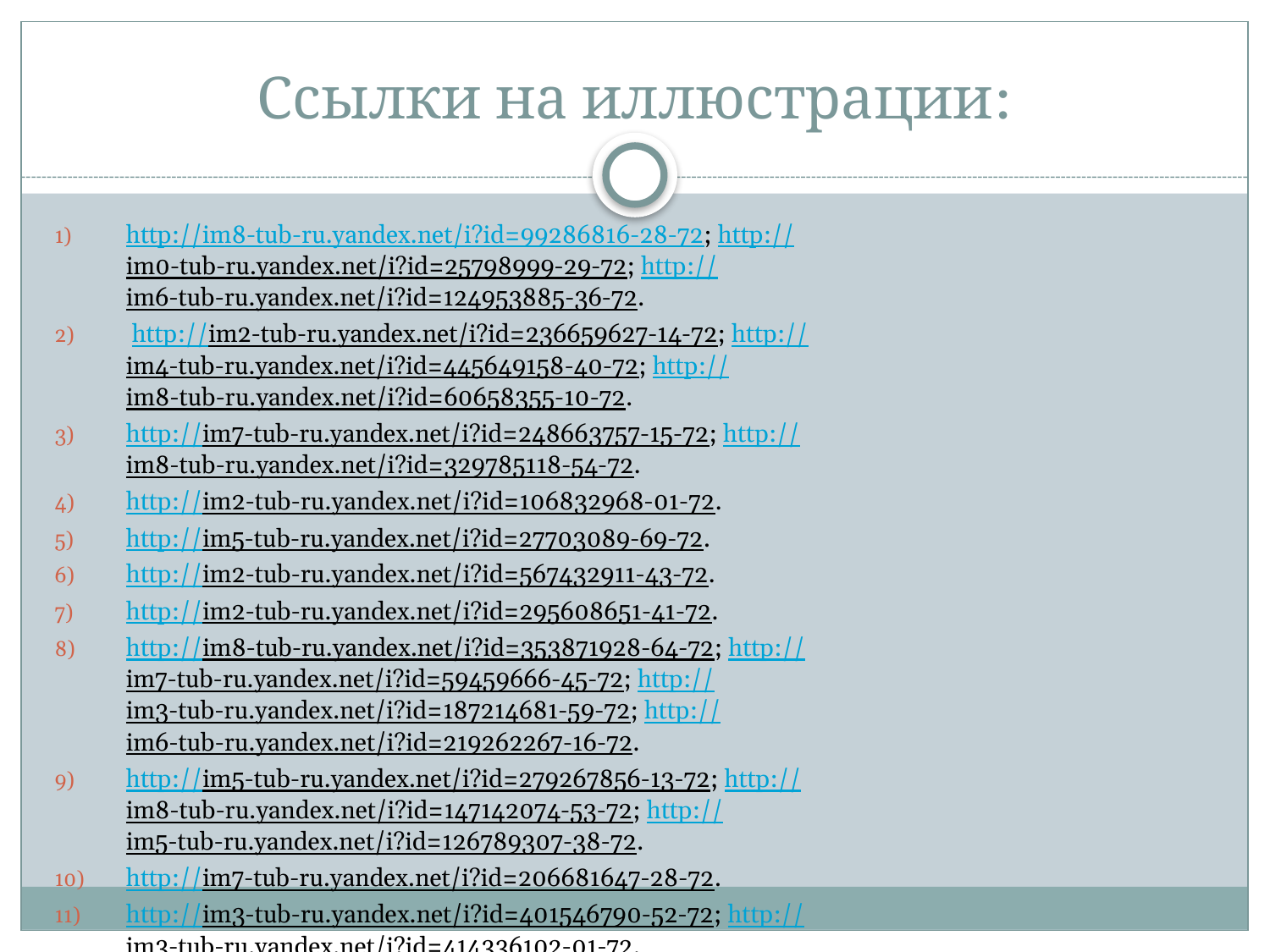

# Ссылки на иллюстрации:
http://im8-tub-ru.yandex.net/i?id=99286816-28-72; http://im0-tub-ru.yandex.net/i?id=25798999-29-72; http://im6-tub-ru.yandex.net/i?id=124953885-36-72.
 http://im2-tub-ru.yandex.net/i?id=236659627-14-72; http://im4-tub-ru.yandex.net/i?id=445649158-40-72; http://im8-tub-ru.yandex.net/i?id=60658355-10-72.
http://im7-tub-ru.yandex.net/i?id=248663757-15-72; http://im8-tub-ru.yandex.net/i?id=329785118-54-72.
http://im2-tub-ru.yandex.net/i?id=106832968-01-72.
http://im5-tub-ru.yandex.net/i?id=27703089-69-72.
http://im2-tub-ru.yandex.net/i?id=567432911-43-72.
http://im2-tub-ru.yandex.net/i?id=295608651-41-72.
http://im8-tub-ru.yandex.net/i?id=353871928-64-72; http://im7-tub-ru.yandex.net/i?id=59459666-45-72; http://im3-tub-ru.yandex.net/i?id=187214681-59-72; http://im6-tub-ru.yandex.net/i?id=219262267-16-72.
http://im5-tub-ru.yandex.net/i?id=279267856-13-72; http://im8-tub-ru.yandex.net/i?id=147142074-53-72; http://im5-tub-ru.yandex.net/i?id=126789307-38-72.
http://im7-tub-ru.yandex.net/i?id=206681647-28-72.
http://im3-tub-ru.yandex.net/i?id=401546790-52-72; http://im3-tub-ru.yandex.net/i?id=414336102-01-72.